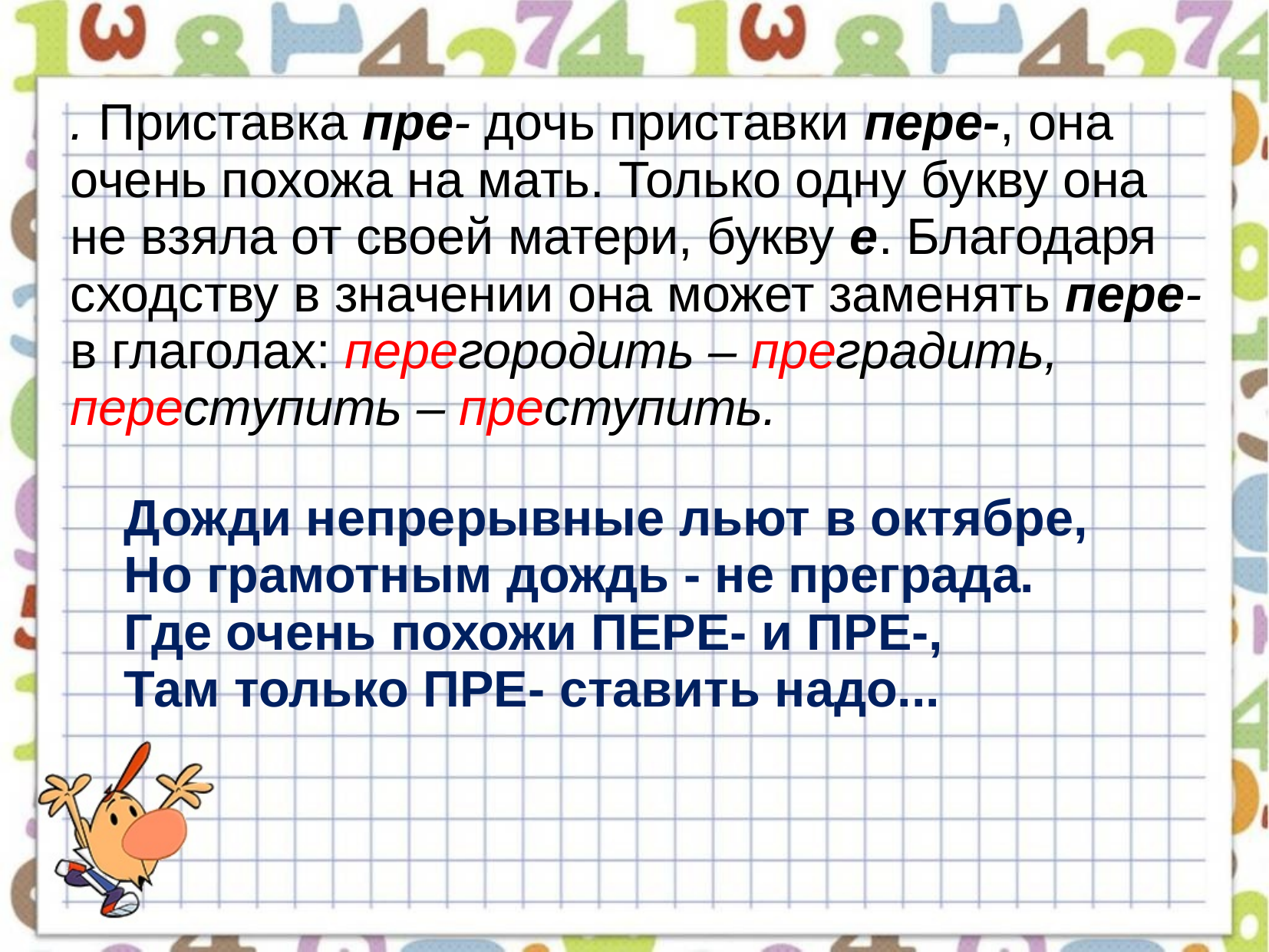

. Приставка пре- дочь приставки пере-, она очень похожа на мать. Только одну букву она не взяла от своей матери, букву е. Благодаря сходству в значении она может заменять пере- в глаголах: перегородить – преградить, переступить – преступить.
Дожди непрерывные льют в октябре,
Но грамотным дождь - не преграда.
Где очень похожи ПЕРЕ- и ПРЕ-,
Там только ПРЕ- ставить надо...